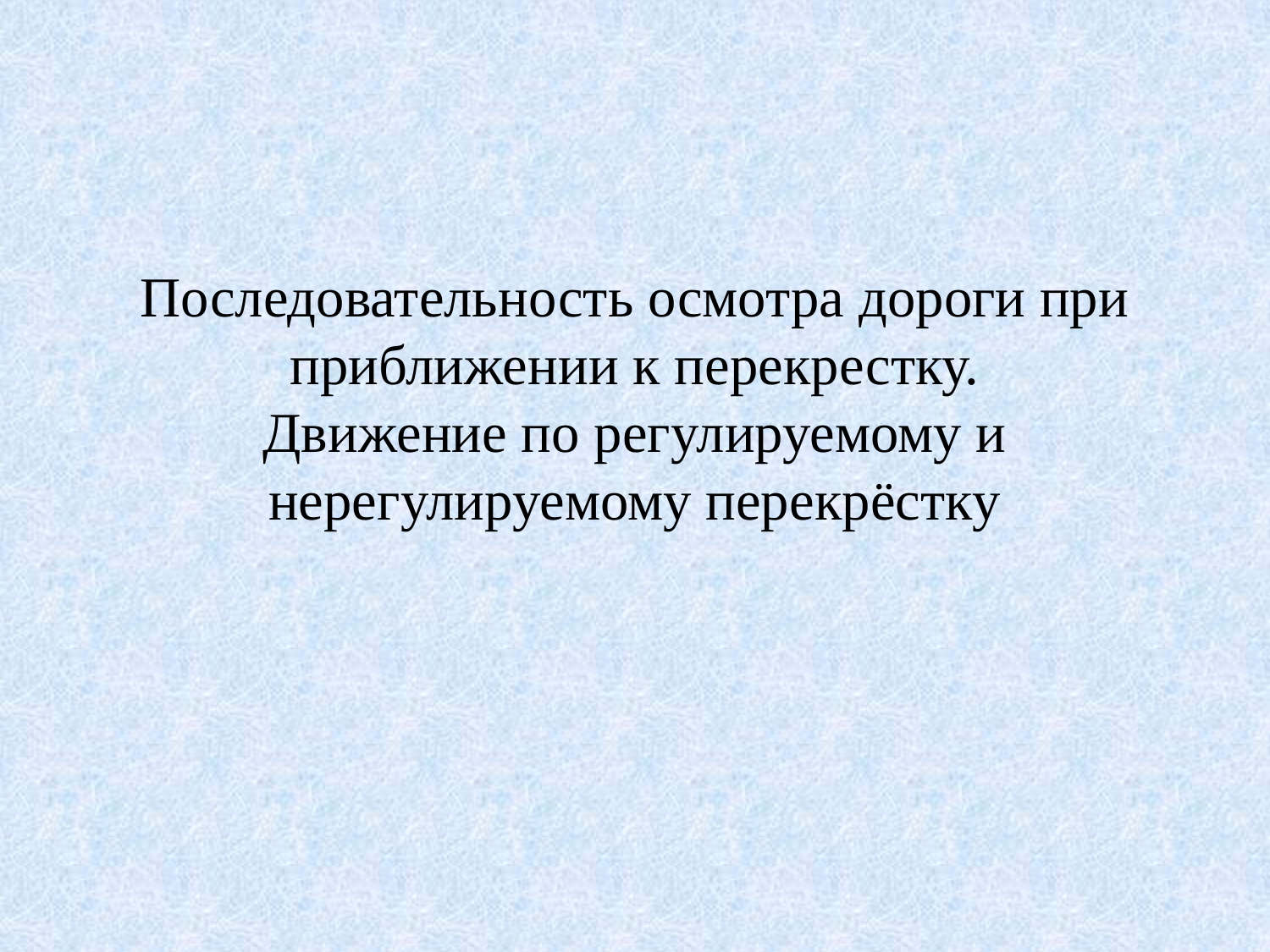

# Последовательность осмотра дороги при приближении к перекрестку. Движение по регулируемому и нерегулируемому перекрёстку